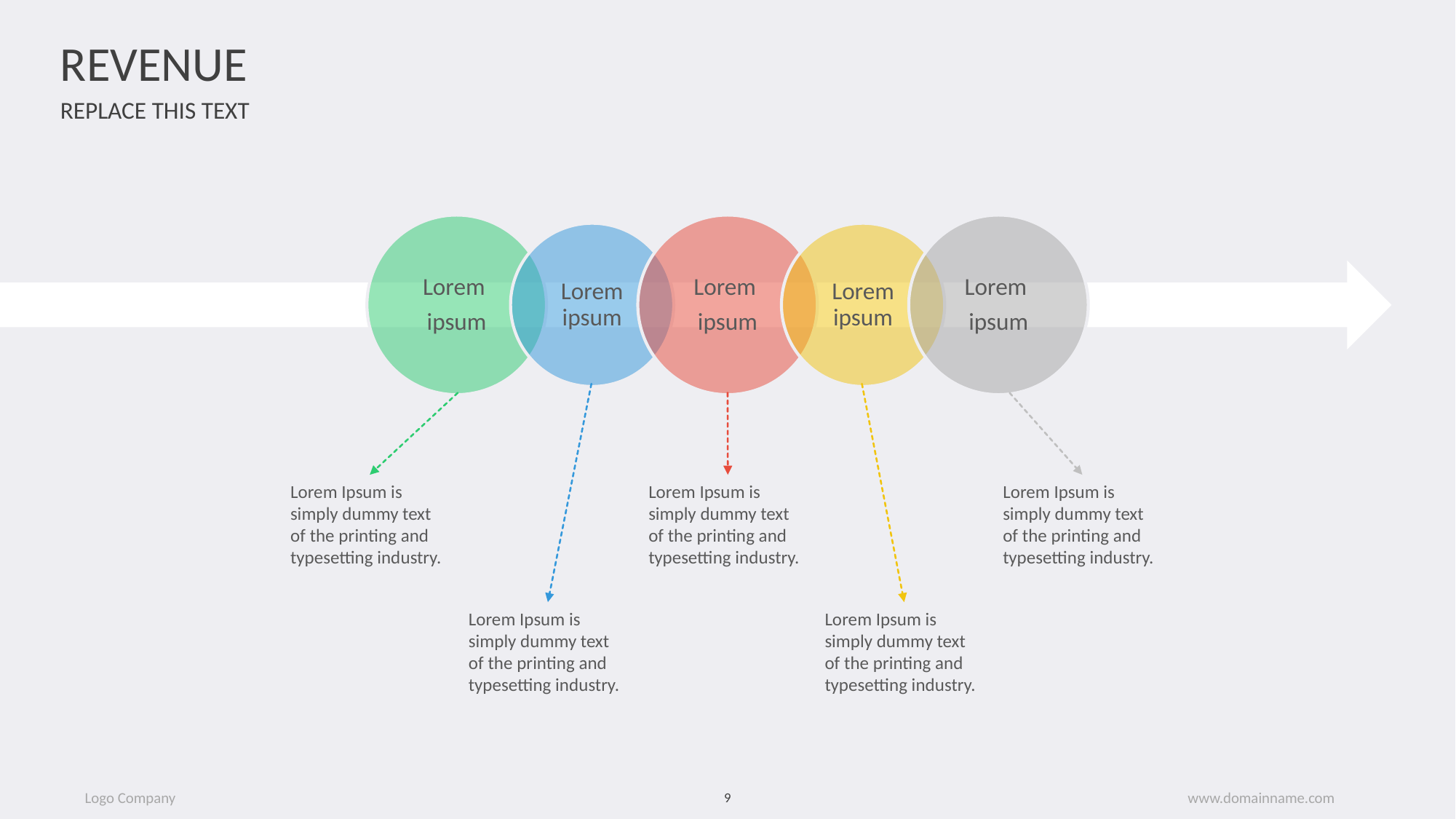

REVENUE
Replace This Text
Lorem
ipsum
Lorem ipsum
Lorem
ipsum
Lorem ipsum
Lorem
ipsum

Lorem Ipsum is simply dummy text of the printing and typesetting industry.
Lorem Ipsum is simply dummy text of the printing and typesetting industry.
Lorem Ipsum is simply dummy text of the printing and typesetting industry.
Lorem Ipsum is simply dummy text of the printing and typesetting industry.
Lorem Ipsum is simply dummy text of the printing and typesetting industry.
www.domainname.com
Logo Company
9